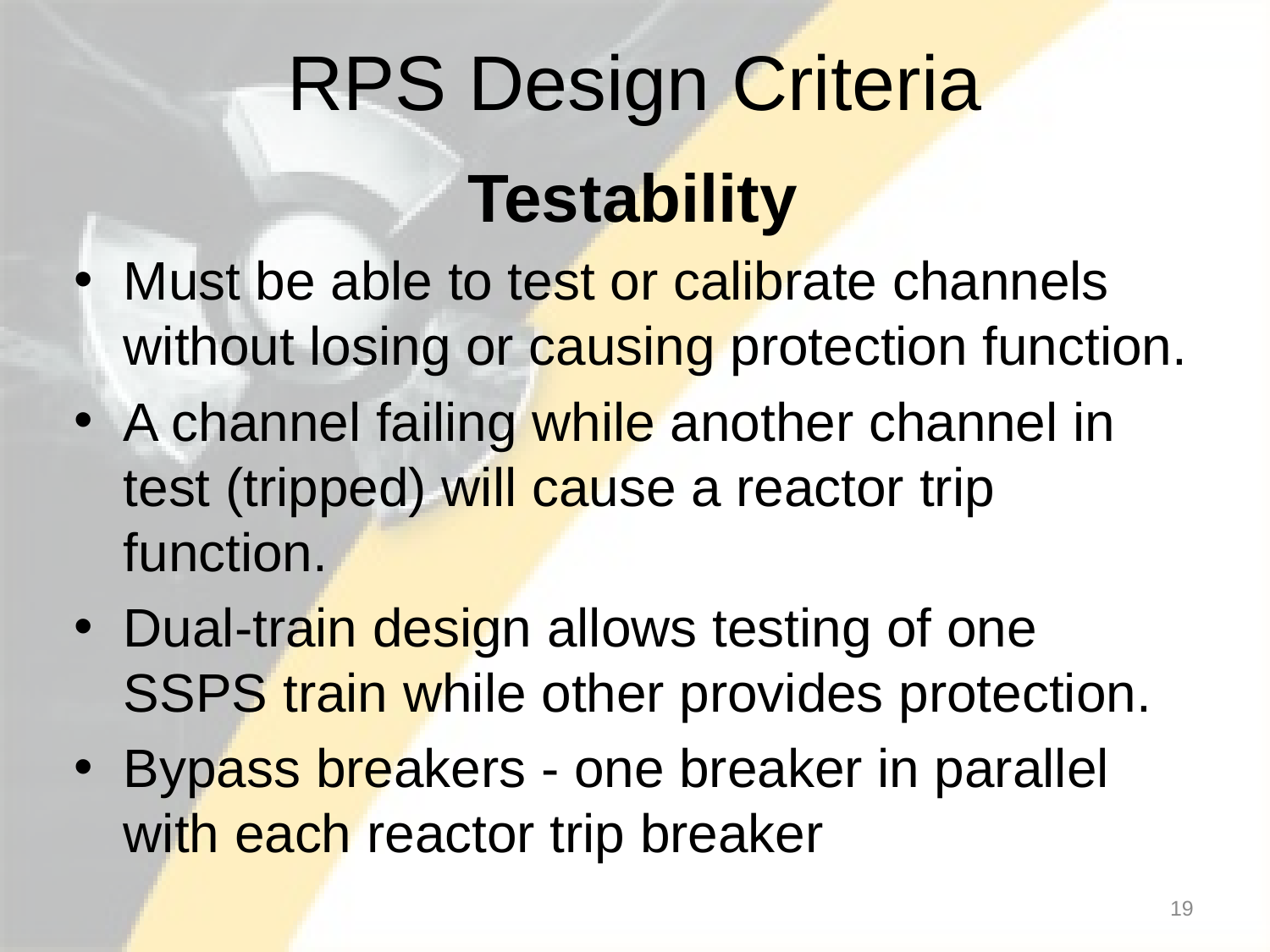

# RPS Design Criteria
Testability
Must be able to test or calibrate channels without losing or causing protection function.
A channel failing while another channel in test (tripped) will cause a reactor trip function.
Dual-train design allows testing of one SSPS train while other provides protection.
Bypass breakers - one breaker in parallel with each reactor trip breaker

19